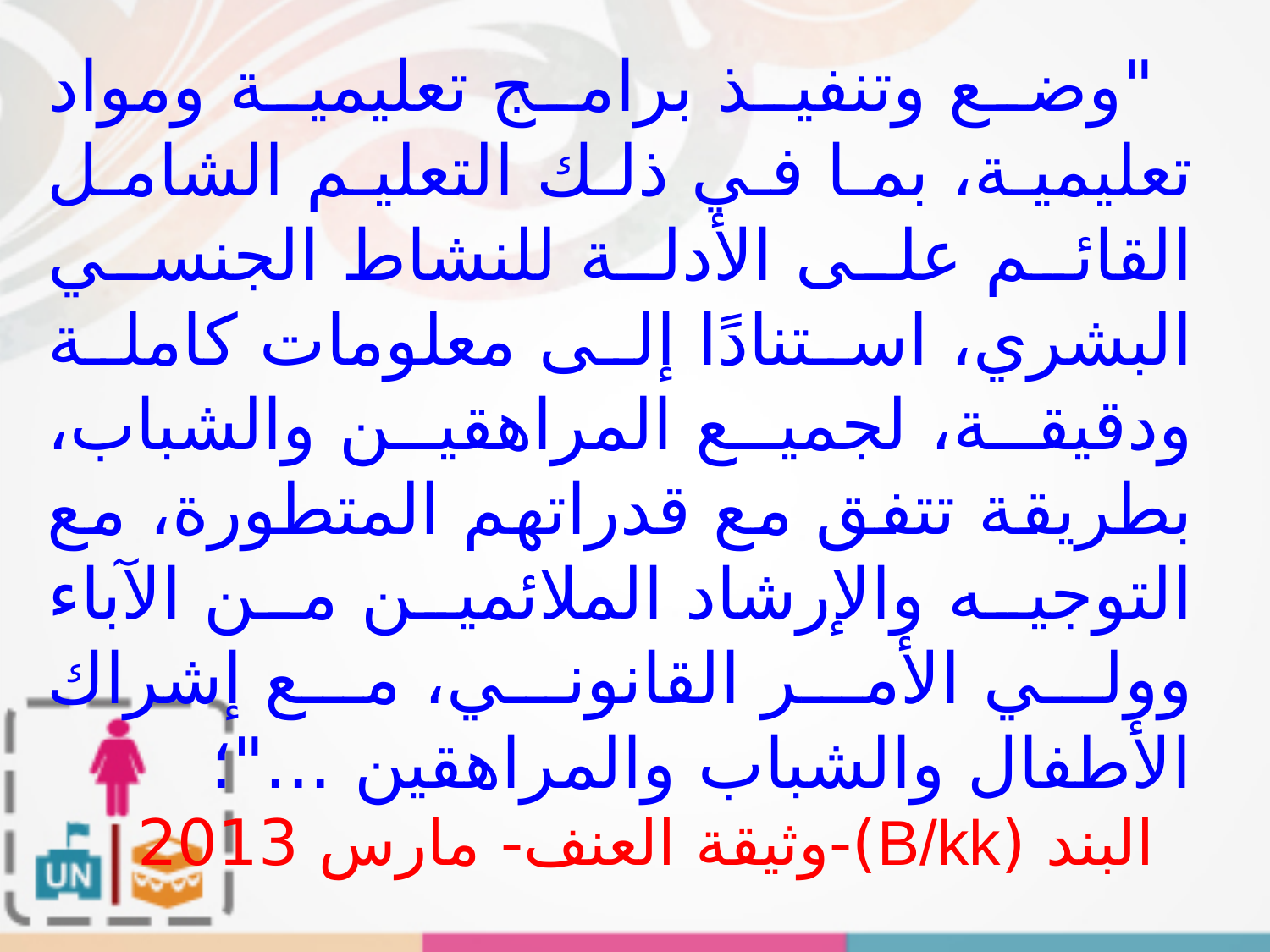

"وضع وتنفيذ برامج تعليمية ومواد تعليمية، بما في ذلك التعليم الشامل القائم على الأدلة للنشاط الجنسي البشري، استنادًا إلى معلومات كاملة ودقيقة، لجميع المراهقين والشباب، بطريقة تتفق مع قدراتهم المتطورة، مع التوجيه والإرشاد الملائمين من الآباء وولي الأمر القانوني، مع إشراك الأطفال والشباب والمراهقين ..."؛
البند (B/kk)-وثيقة العنف- مارس 2013